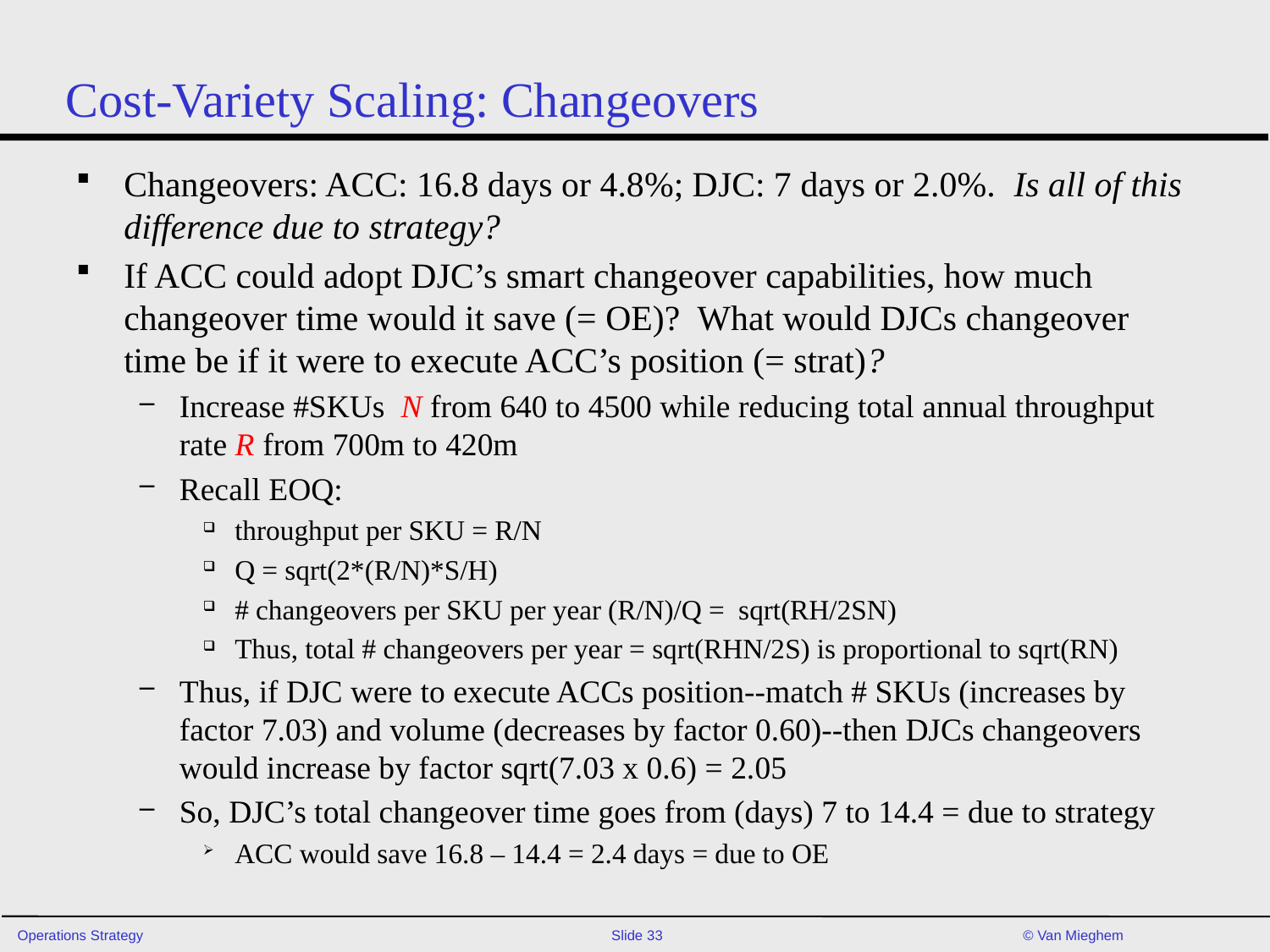

# Cost-Variety Scaling: Changeovers
Changeovers: ACC: 16.8 days or 4.8%; DJC: 7 days or 2.0%.  Is all of this difference due to strategy?
If ACC could adopt DJC’s smart changeover capabilities, how much changeover time would it save (= OE)?  What would DJCs changeover time be if it were to execute ACC’s position (= strat)?
Increase #SKUs  N from 640 to 4500 while reducing total annual throughput rate R from 700m to 420m
Recall EOQ:
throughput per SKU = R/N
Q = sqrt(2*(R/N)*S/H)
# changeovers per SKU per year (R/N)/Q =  sqrt(RH/2SN)
Thus, total # changeovers per year = sqrt(RHN/2S) is proportional to sqrt(RN)
Thus, if DJC were to execute ACCs position--match # SKUs (increases by factor 7.03) and volume (decreases by factor 0.60)--then DJCs changeovers would increase by factor sqrt(7.03 x 0.6) = 2.05
So, DJC’s total changeover time goes from (days) 7 to 14.4 = due to strategy
ACC would save 16.8 – 14.4 = 2.4 days = due to OE